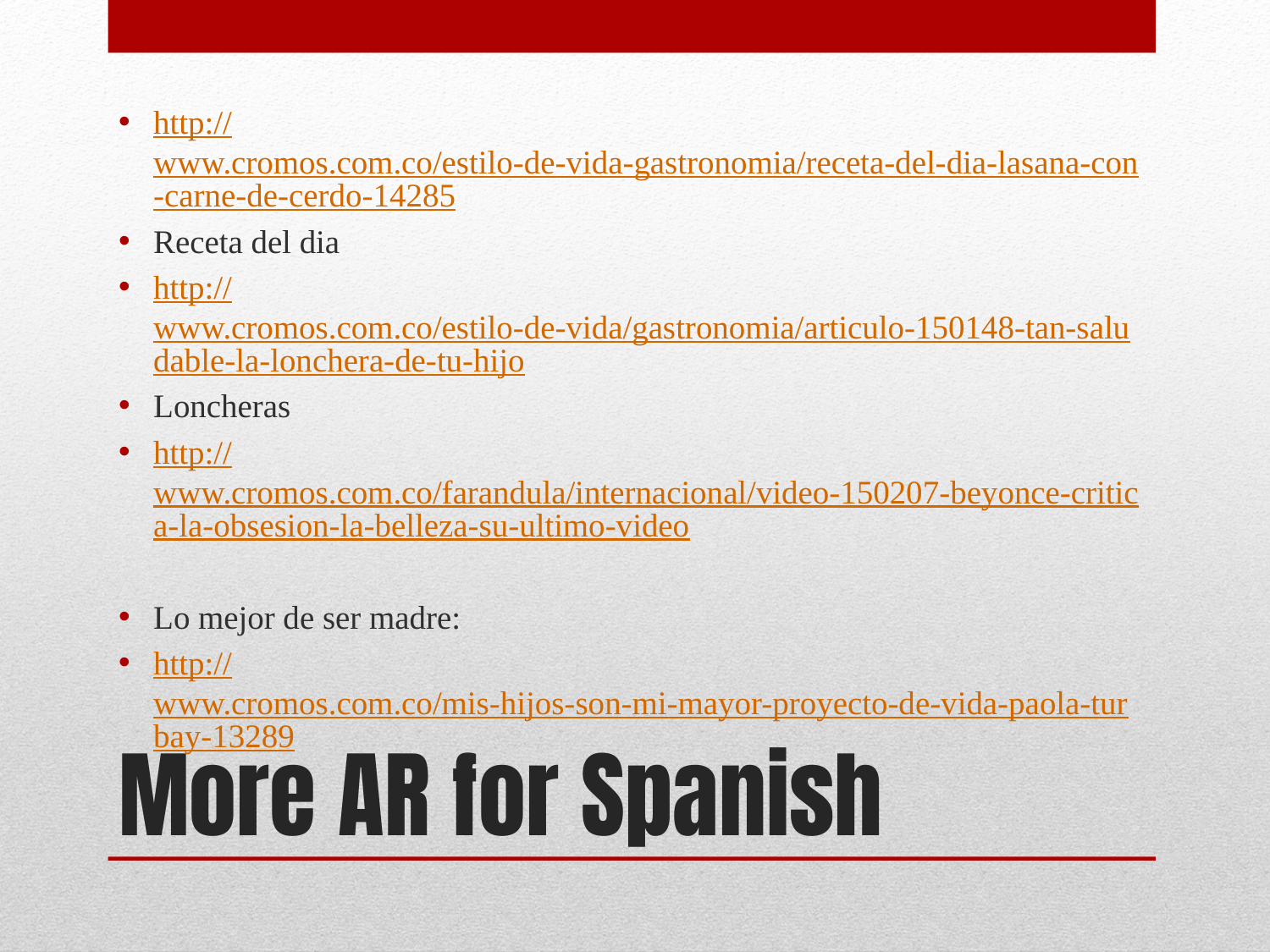

http://www.cromos.com.co/estilo-de-vida-gastronomia/receta-del-dia-lasana-con-carne-de-cerdo-14285
Receta del dia
http://www.cromos.com.co/estilo-de-vida/gastronomia/articulo-150148-tan-saludable-la-lonchera-de-tu-hijo
Loncheras
http://www.cromos.com.co/farandula/internacional/video-150207-beyonce-critica-la-obsesion-la-belleza-su-ultimo-video

Lo mejor de ser madre:
http://www.cromos.com.co/mis-hijos-son-mi-mayor-proyecto-de-vida-paola-turbay-13289

# More AR for Spanish